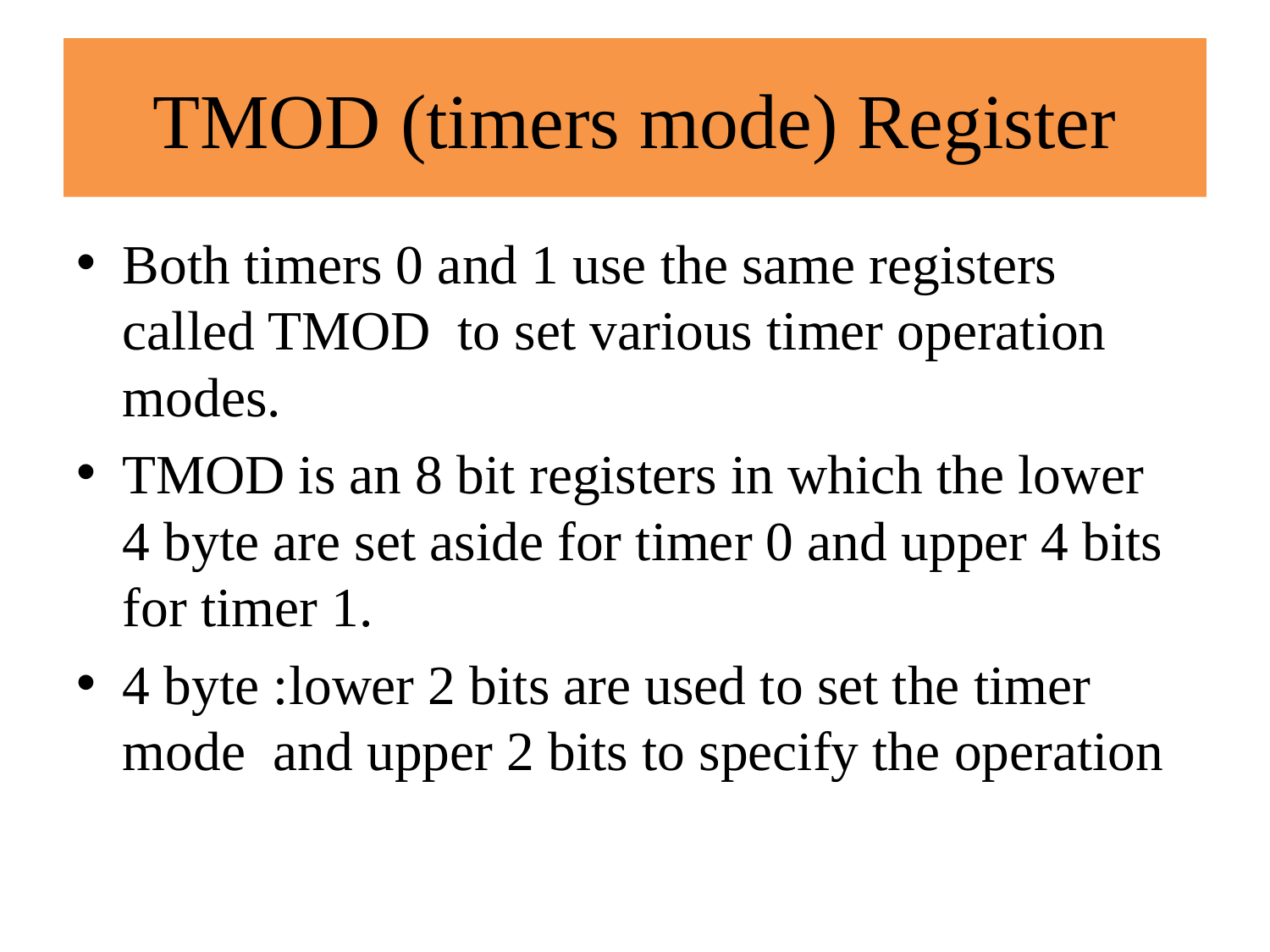

# TMOD (timers mode) Register
Both timers 0 and 1 use the same registers called TMOD  to set various timer operation modes.
TMOD is an 8 bit registers in which the lower  4 byte are set aside for timer 0 and upper 4 bits for timer 1.
4 byte :lower 2 bits are used to set the timer mode  and upper 2 bits to specify the operation